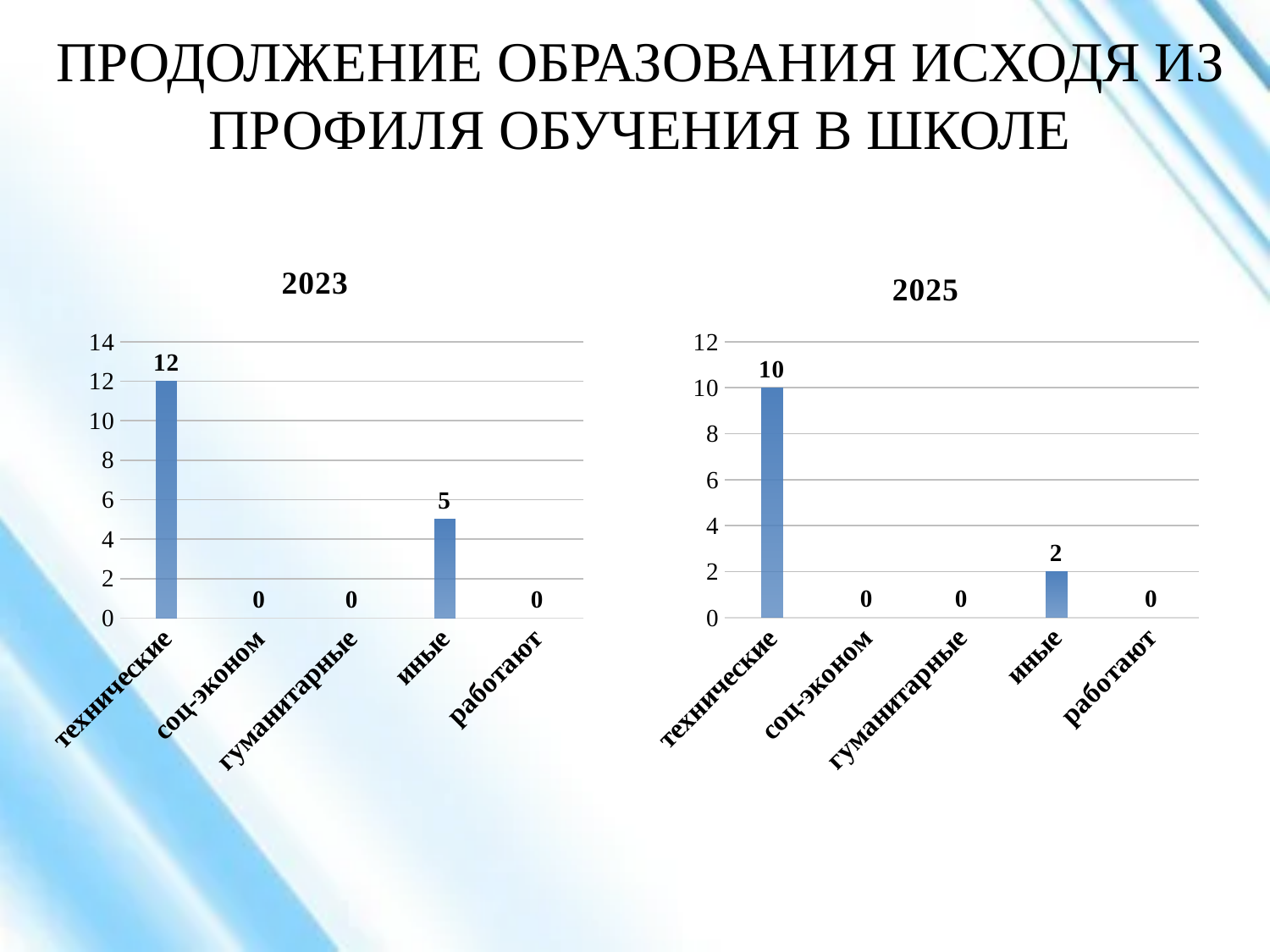

# ПРОДОЛЖЕНИЕ ОБРАЗОВАНИЯ ИСХОДЯ ИЗ ПРОФИЛЯ ОБУЧЕНИЯ В ШКОЛЕ

### Chart: 2023

| Category | 2023 |
|---|---|
| технические | 12.0 |
| соц-эконом | 0.0 |
| гуманитарные | 0.0 |
| иные | 5.0 |
| работают | 0.0 |

### Chart: 2025

| Category | 2024 |
|---|---|
| технические | 10.0 |
| соц-эконом | 0.0 |
| гуманитарные | 0.0 |
| иные | 2.0 |
| работают | 0.0 |